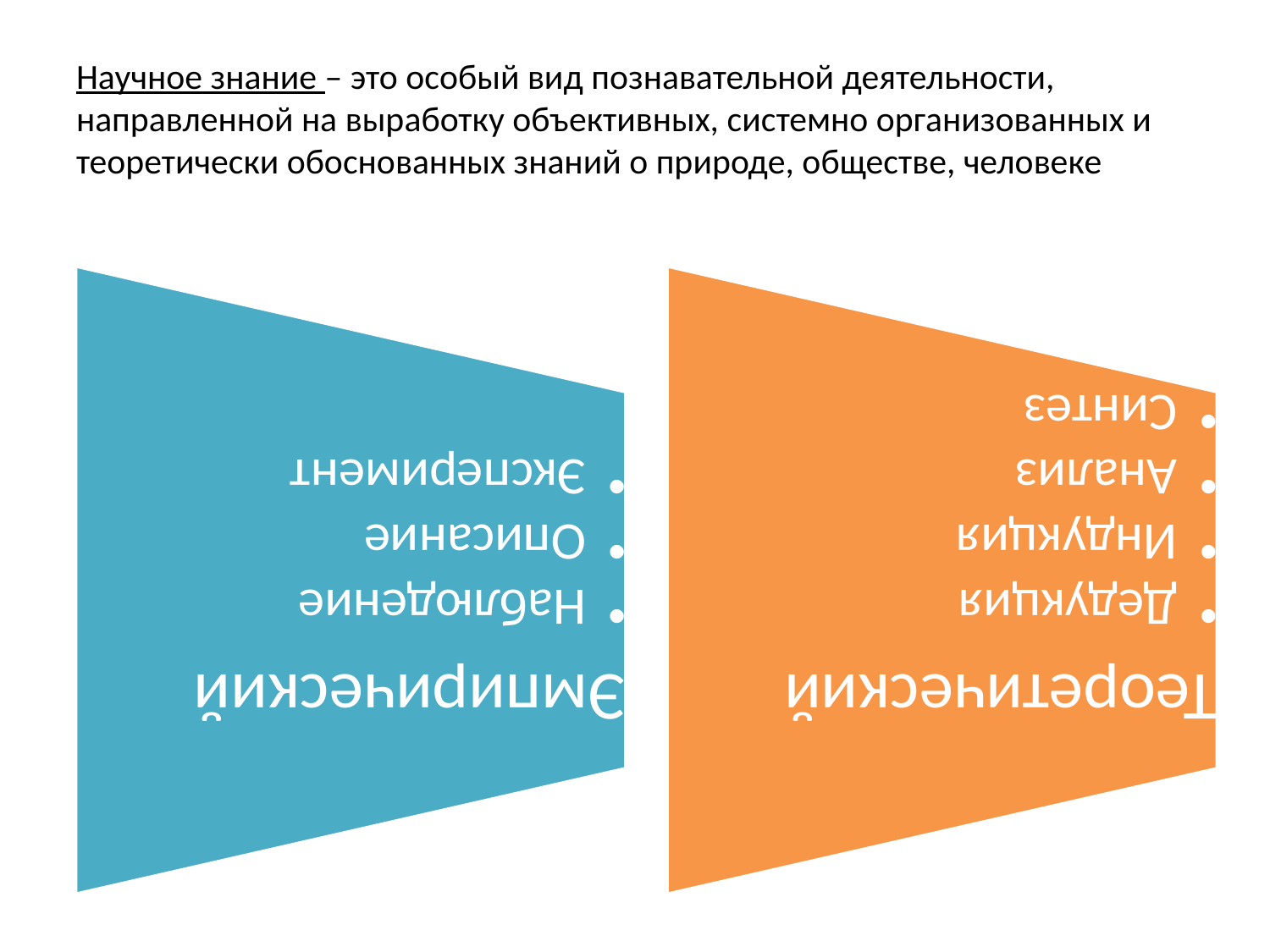

# Научное знание – это особый вид познавательной деятельности, направленной на выработку объективных, системно организованных и теоретически обоснованных знаний о природе, обществе, человеке
Эмпирический
Наблюдение
Описание
Эксперимент

Теоретический
Дедукция
Индукция
Анализ
Синтез